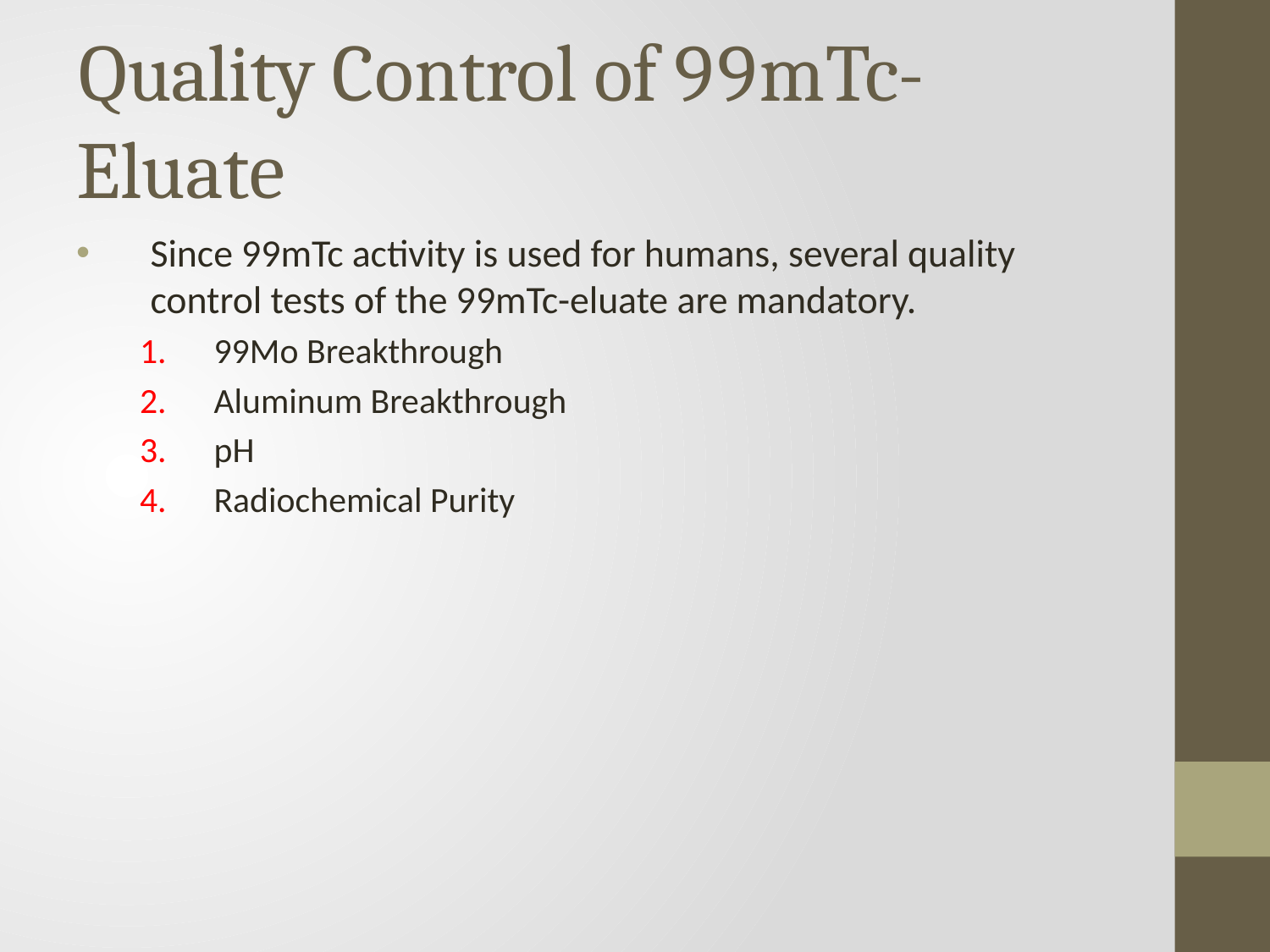

# Quality Control of 99mTc-Eluate
Since 99mTc activity is used for humans, several quality control tests of the 99mTc-eluate are mandatory.
99Mo Breakthrough
Aluminum Breakthrough
pH
Radiochemical Purity